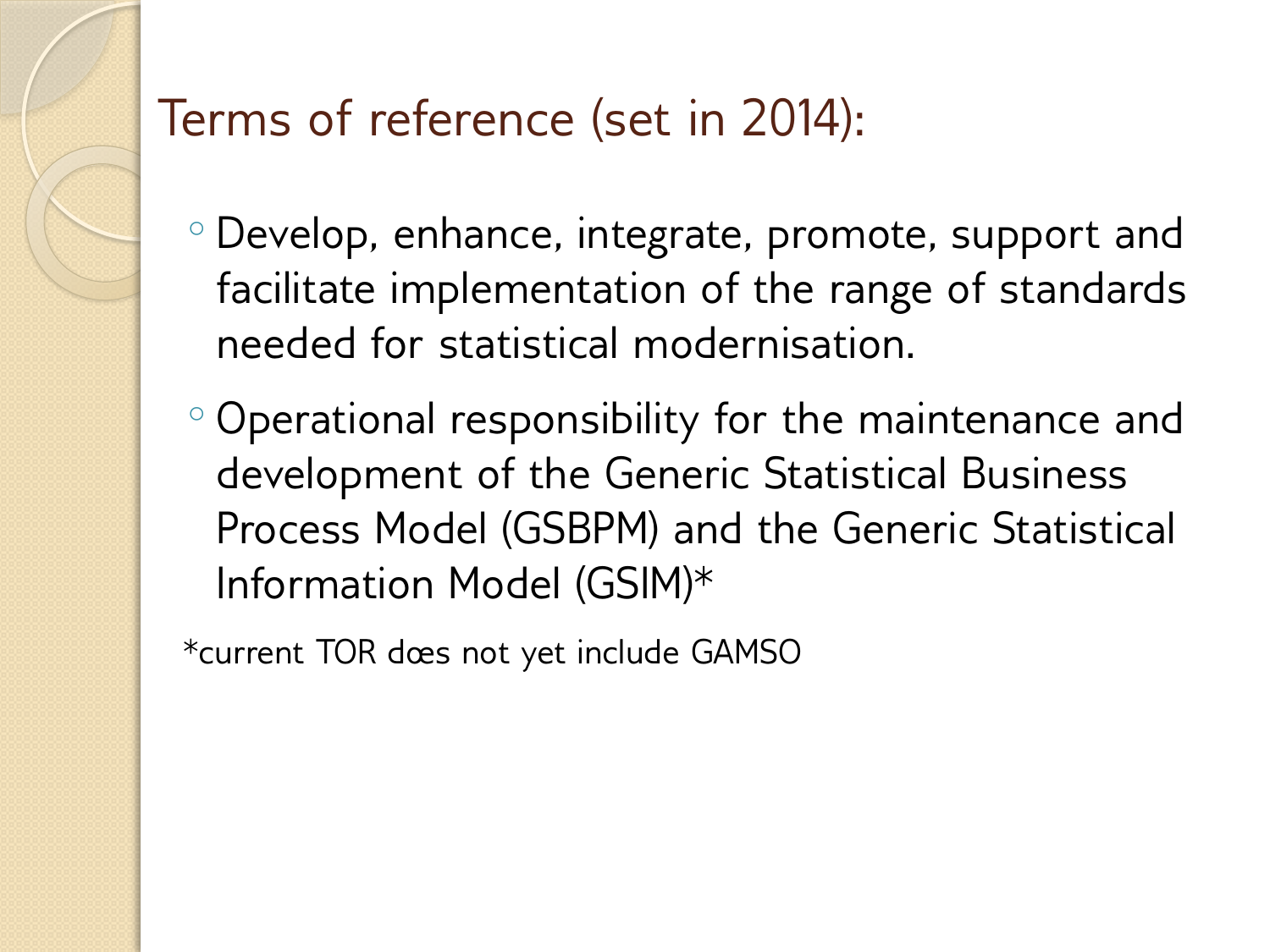

# Terms of reference (set in 2014):
Develop, enhance, integrate, promote, support and facilitate implementation of the range of standards needed for statistical modernisation.
Operational responsibility for the maintenance and development of the Generic Statistical Business Process Model (GSBPM) and the Generic Statistical Information Model (GSIM)*
*current TOR does not yet include GAMSO